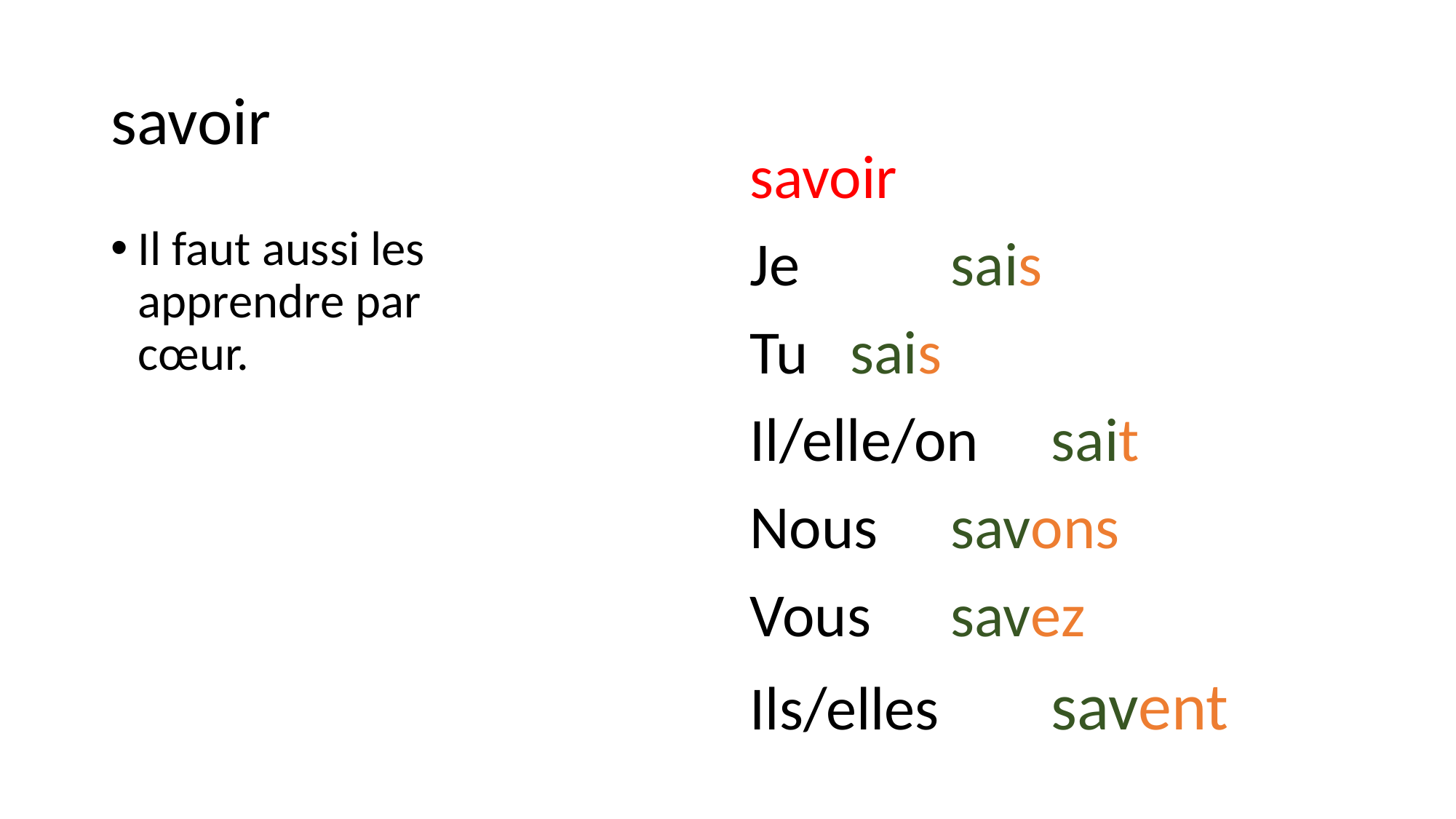

# savoir
savoir
Je 	 		sais
Tu  			sais
Il/elle/on  	sait
Nous  		savons
Vous  		savez
Ils/elles  	savent

Il faut aussi les apprendre par cœur.